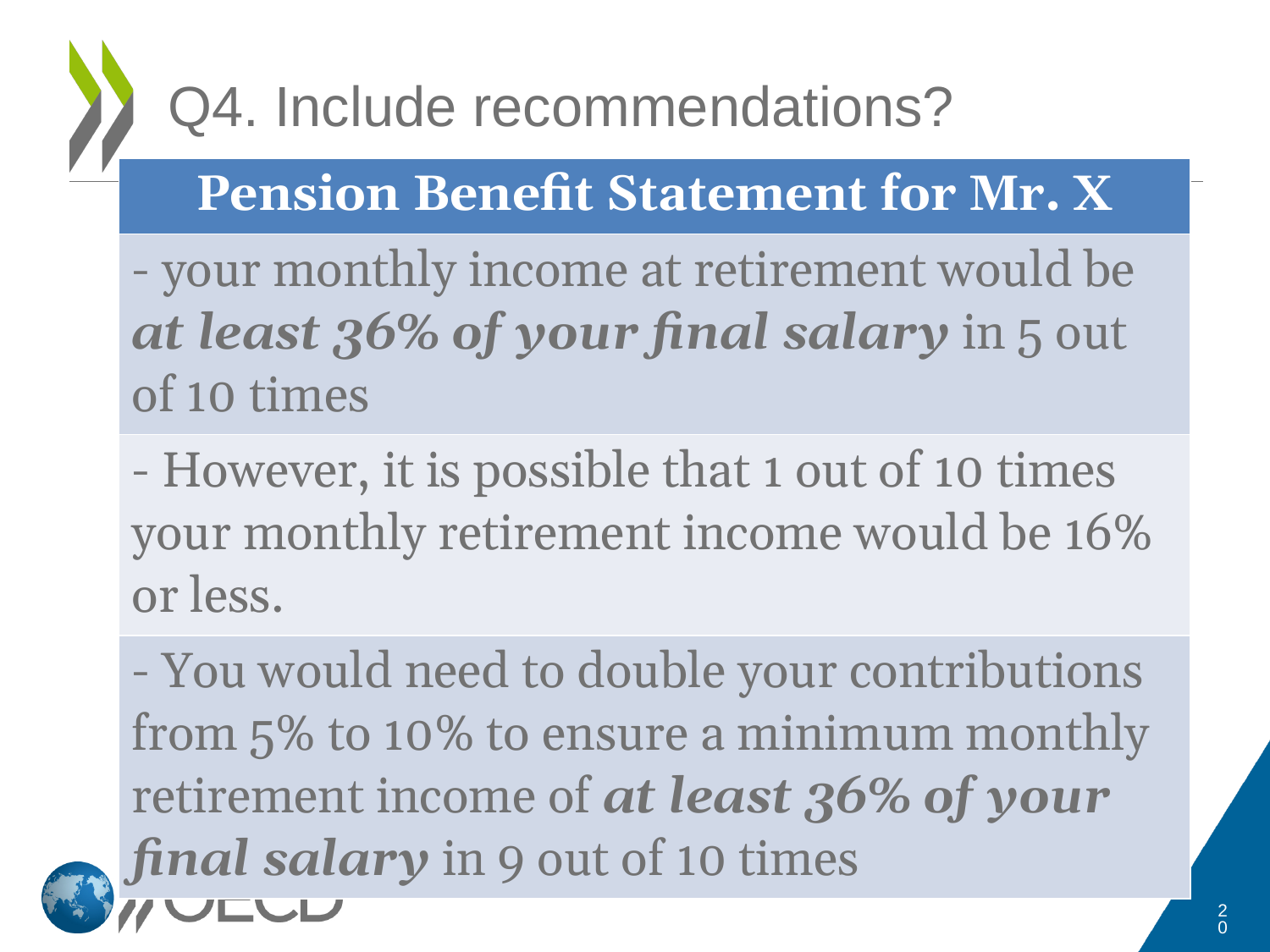

# Q4. Include recommendations?
| Pension Benefit Statement for Mr. X |
| --- |
| - your monthly income at retirement would be at least 36% of your final salary in 5 out of 10 times |
| - However, it is possible that 1 out of 10 times your monthly retirement income would be 16% or less. |
| - You would need to double your contributions from 5% to 10% to ensure a minimum monthly retirement income of at least 36% of your final salary in 9 out of 10 times |
| Pension Benefit Statement for Mr. X |
| --- |
|  |
|  |
|  |
| Pension Benefit Statement for Mr. X |
| --- |
| - your monthly income at retirement would be at least 36% of your final salary in 5 out of 10 times |
|  |
|  |
| Pension Benefit Statement for Mr. X |
| --- |
| - your monthly income at retirement would be at least 36% of your final salary in 5 out of 10 times |
| - However, it is possible that 1 out of 10 times your monthly retirement income would be 16% or less. |
|  |
20